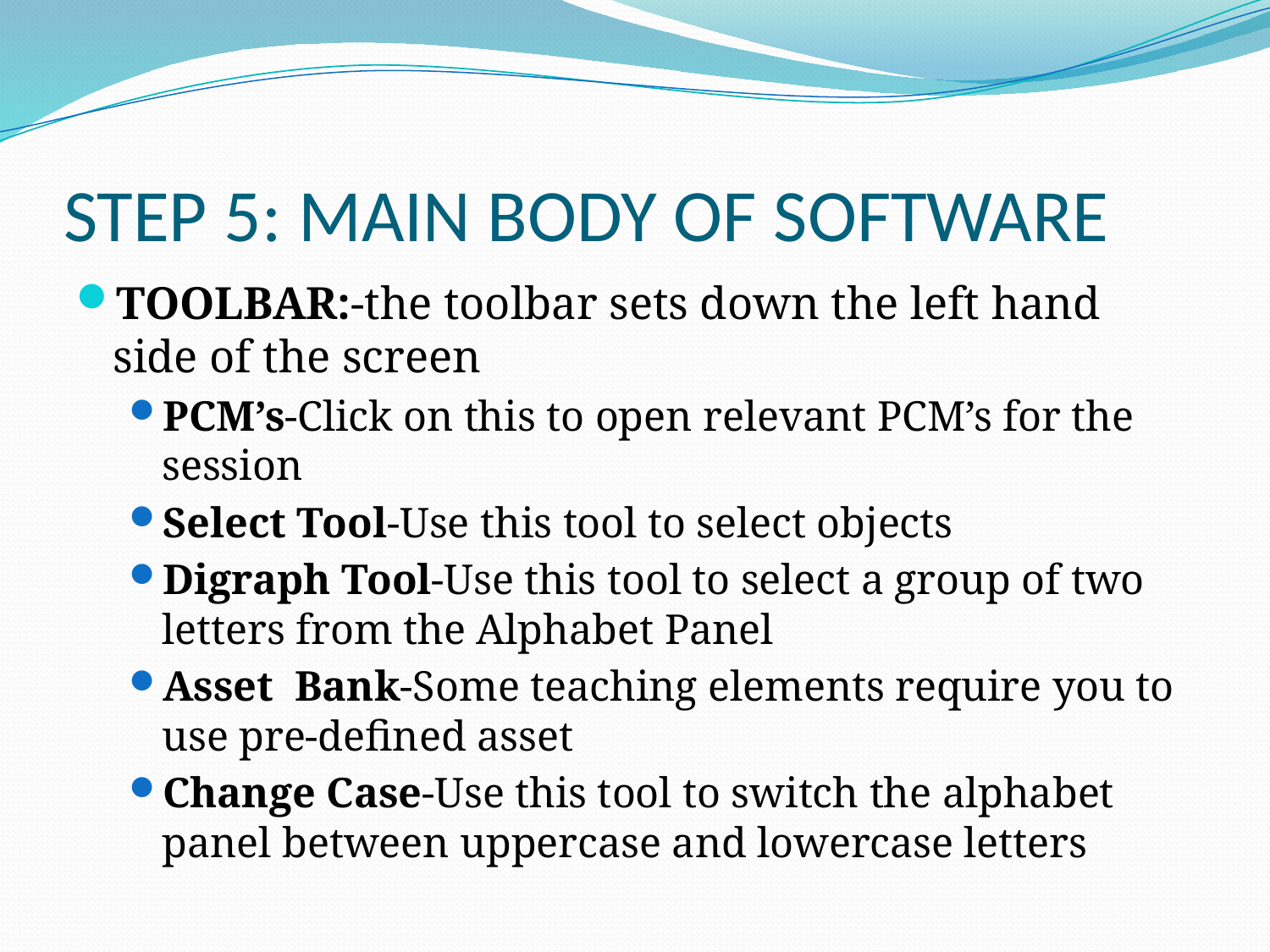

# STEP 5: MAIN BODY OF SOFTWARE
TOOLBAR:-the toolbar sets down the left hand side of the screen
PCM’s-Click on this to open relevant PCM’s for the session
Select Tool-Use this tool to select objects
Digraph Tool-Use this tool to select a group of two letters from the Alphabet Panel
Asset  Bank-Some teaching elements require you to use pre-defined asset
Change Case-Use this tool to switch the alphabet panel between uppercase and lowercase letters